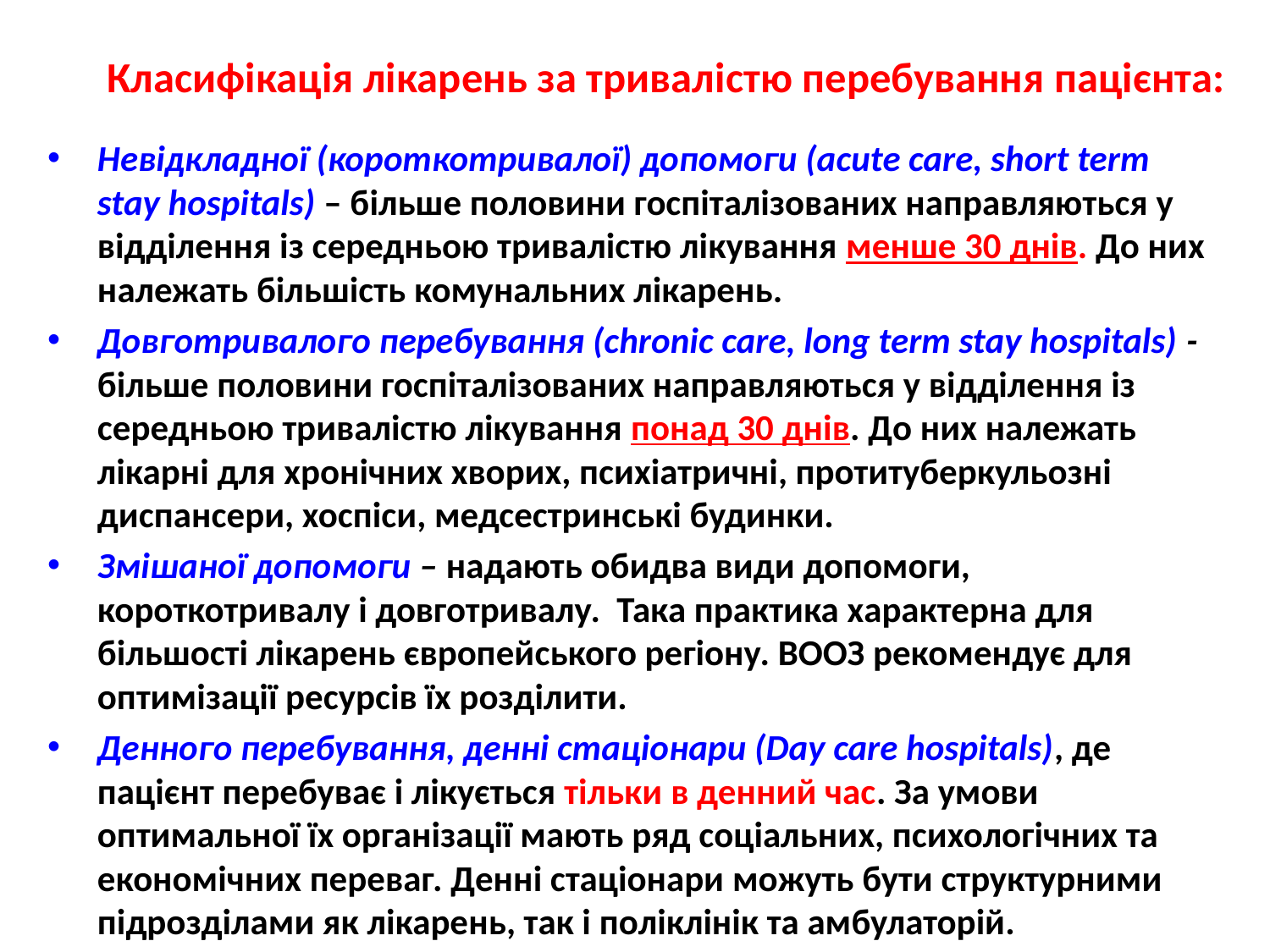

Класифікація лікарень за тривалістю перебування пацієнта:
Невідкладної (короткотривалої) допомоги (acute care, short term stay hospitals) – більше половини госпіталізованих направляються у відділення із середньою тривалістю лікування менше 30 днів. До них належать більшість комунальних лікарень.
Довготривалого перебування (chronic care, long term stay hospitals) - більше половини госпіталізованих направляються у відділення із середньою тривалістю лікування понад 30 днів. До них належать лікарні для хронічних хворих, психіатричні, протитуберкульозні диспансери, хоспіси, медсестринські будинки.
Змішаної допомоги – надають обидва види допомоги, короткотривалу і довготривалу.  Така практика характерна для більшості лікарень європейського регіону. ВООЗ рекомендує для оптимізації ресурсів їх розділити.
Денного перебування, денні стаціонари (Day care hospitals), де пацієнт перебуває і лікується тільки в денний час. За умови оптимальної їх організації мають ряд соціальних, психологічних та економічних переваг. Денні стаціонари можуть бути структурними підрозділами як лікарень, так і поліклінік та амбулаторій.